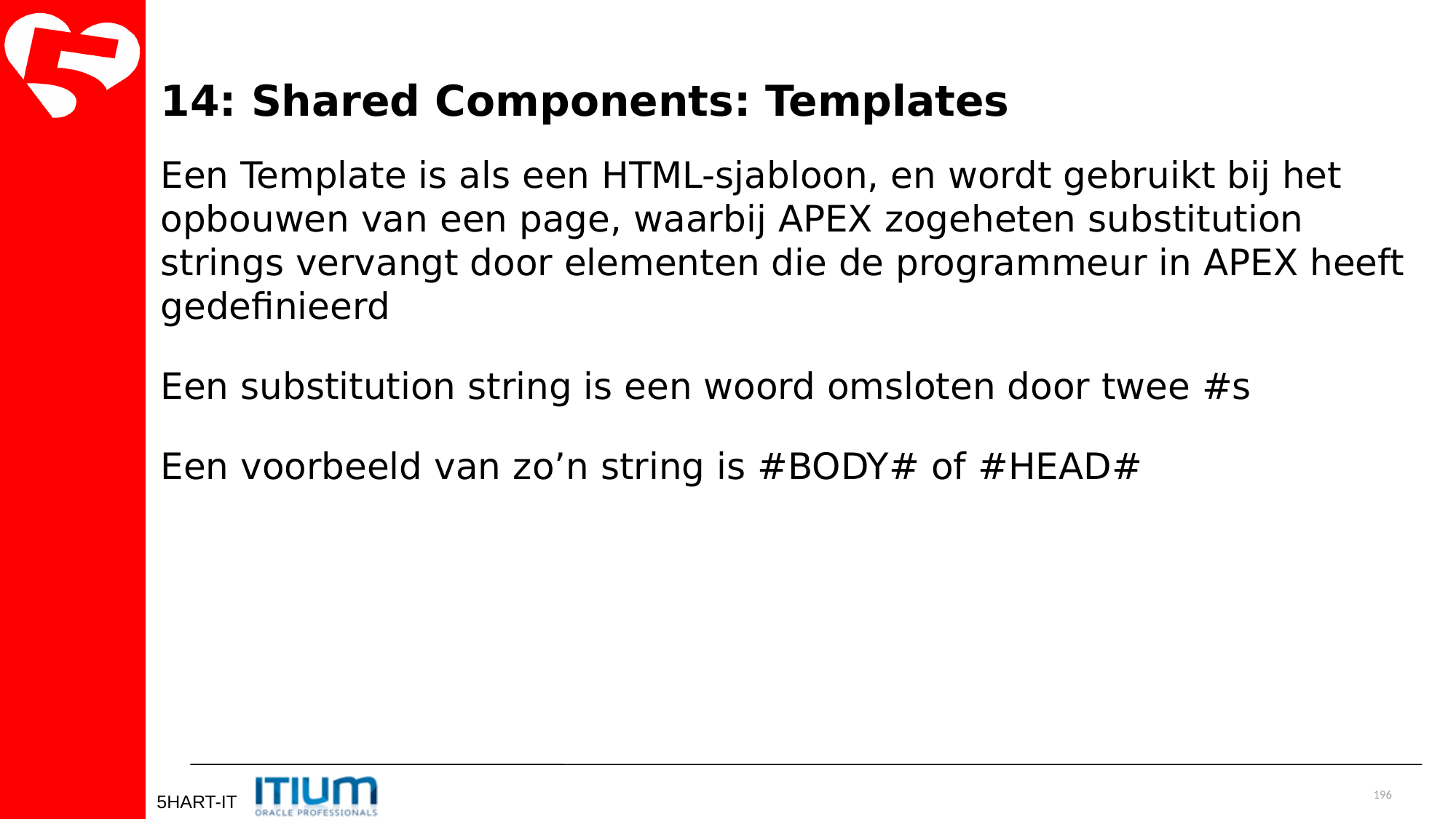

14: Shared Components: Templates
Een Template is als een HTML-sjabloon, en wordt gebruikt bij het opbouwen van een page, waarbij APEX zogeheten substitution strings vervangt door elementen die de programmeur in APEX heeft gedefinieerd
Een substitution string is een woord omsloten door twee #s
Een voorbeeld van zo’n string is #BODY# of #HEAD#

196